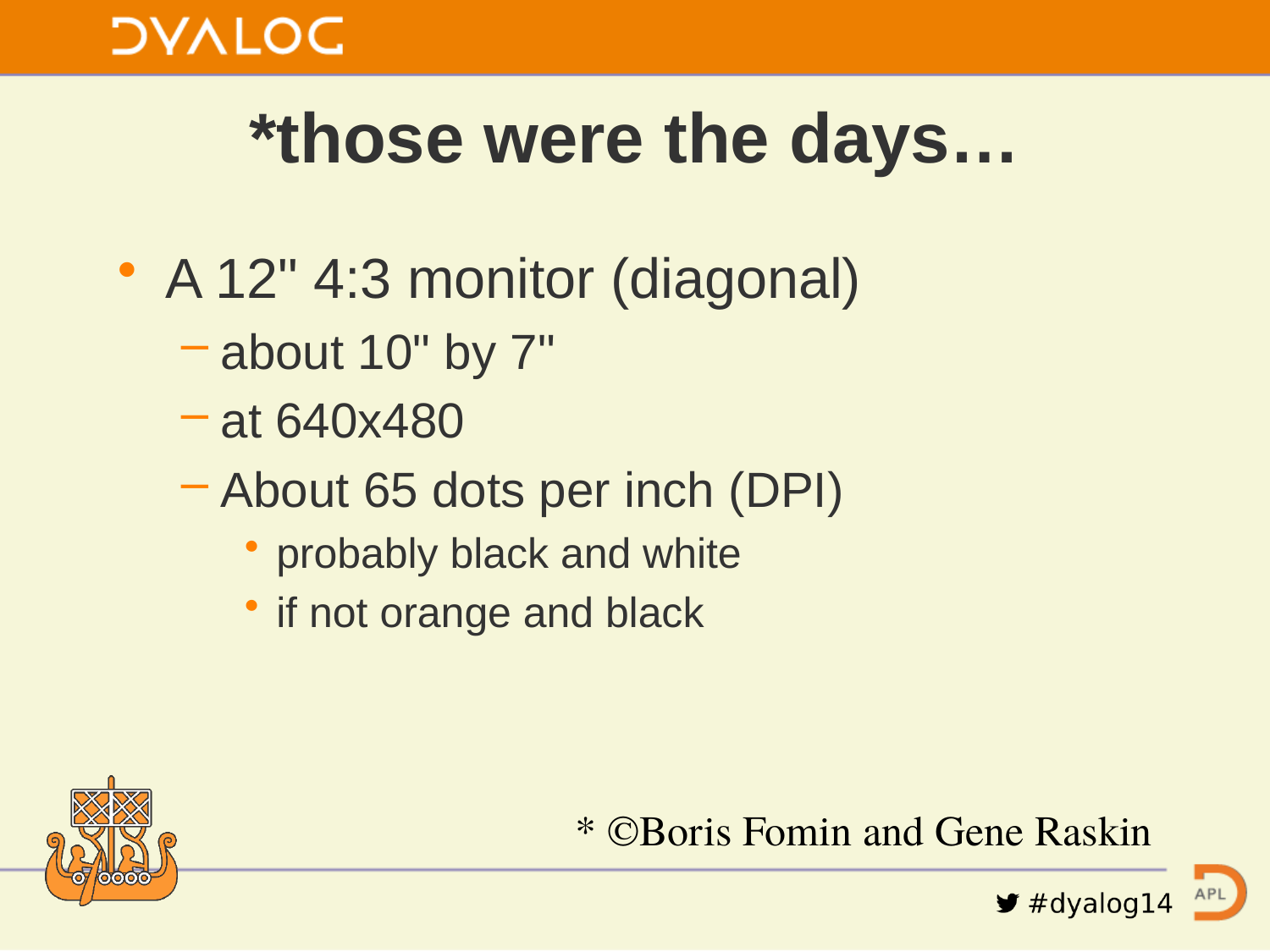

# *those were the days…
A 12" 4:3 monitor (diagonal)
about 10" by 7"
at 640x480
About 65 dots per inch (DPI)
probably black and white
if not orange and black

* ©Boris Fomin and Gene Raskin